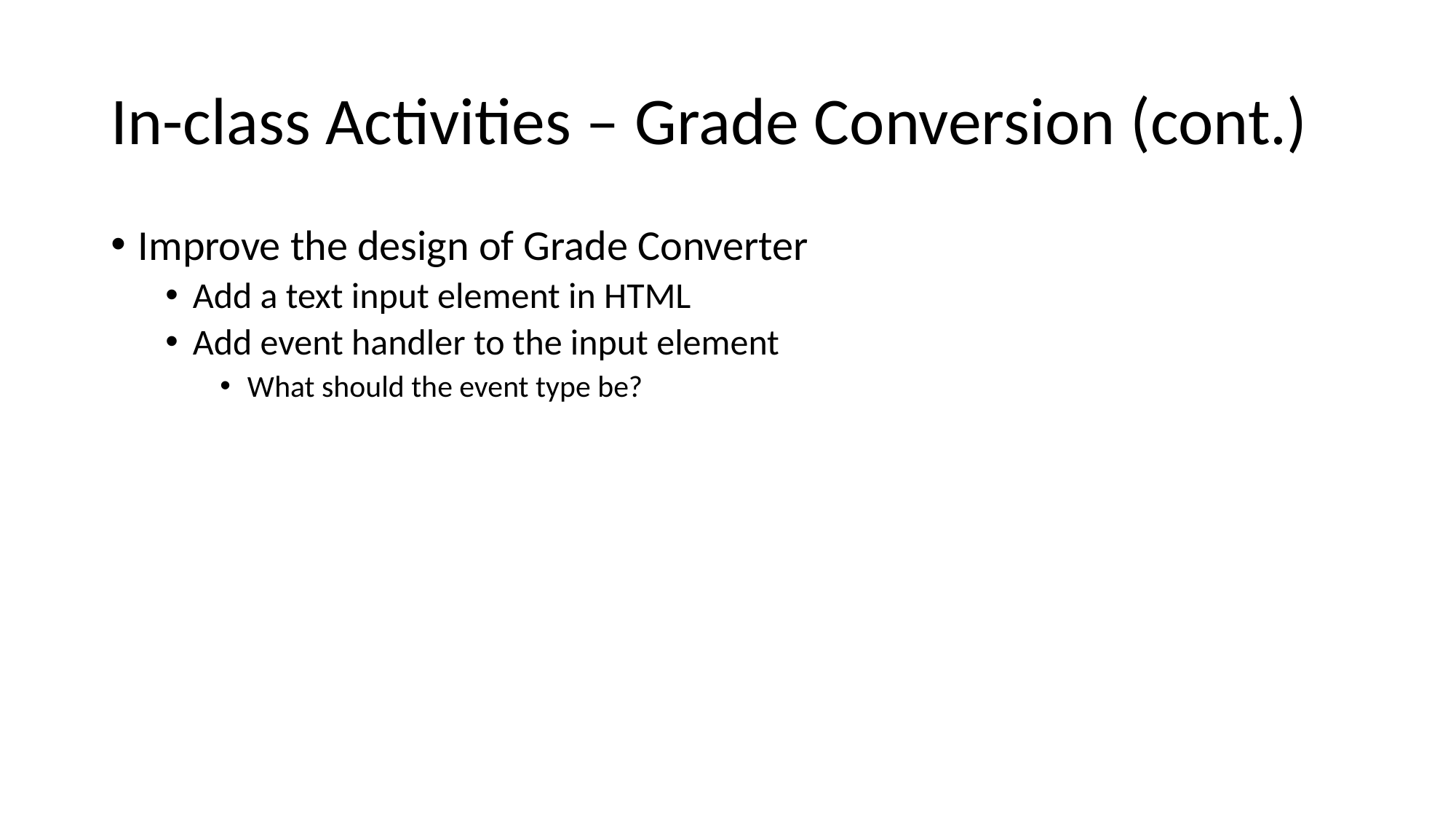

# In-class Activities – Grade Conversion (cont.)
Improve the design of Grade Converter
Add a text input element in HTML
Add event handler to the input element
What should the event type be?